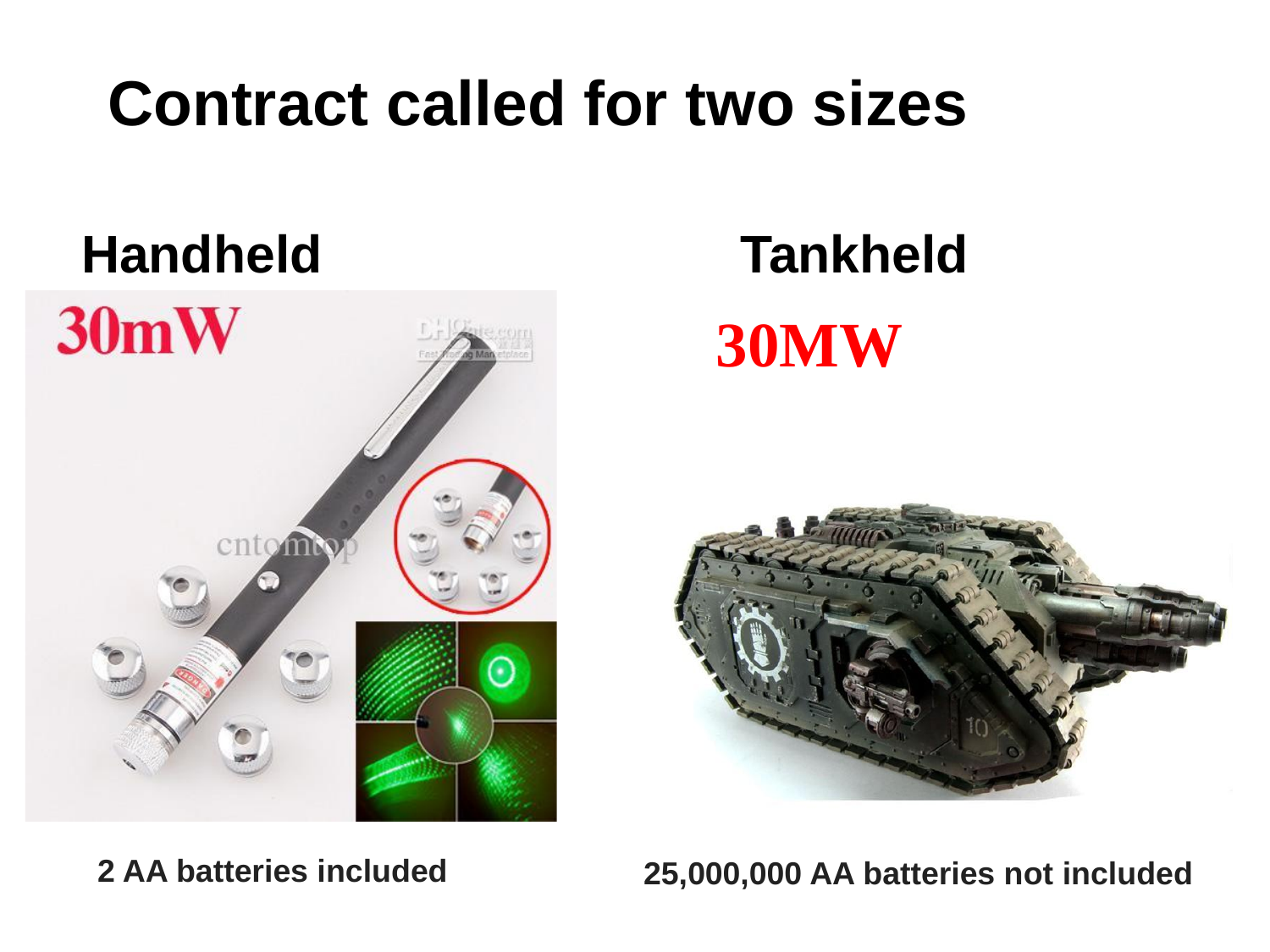

# Contract called for two sizes
Handheld

2 AA batteries included
Tankheld
30MW

25,000,000 AA batteries not included